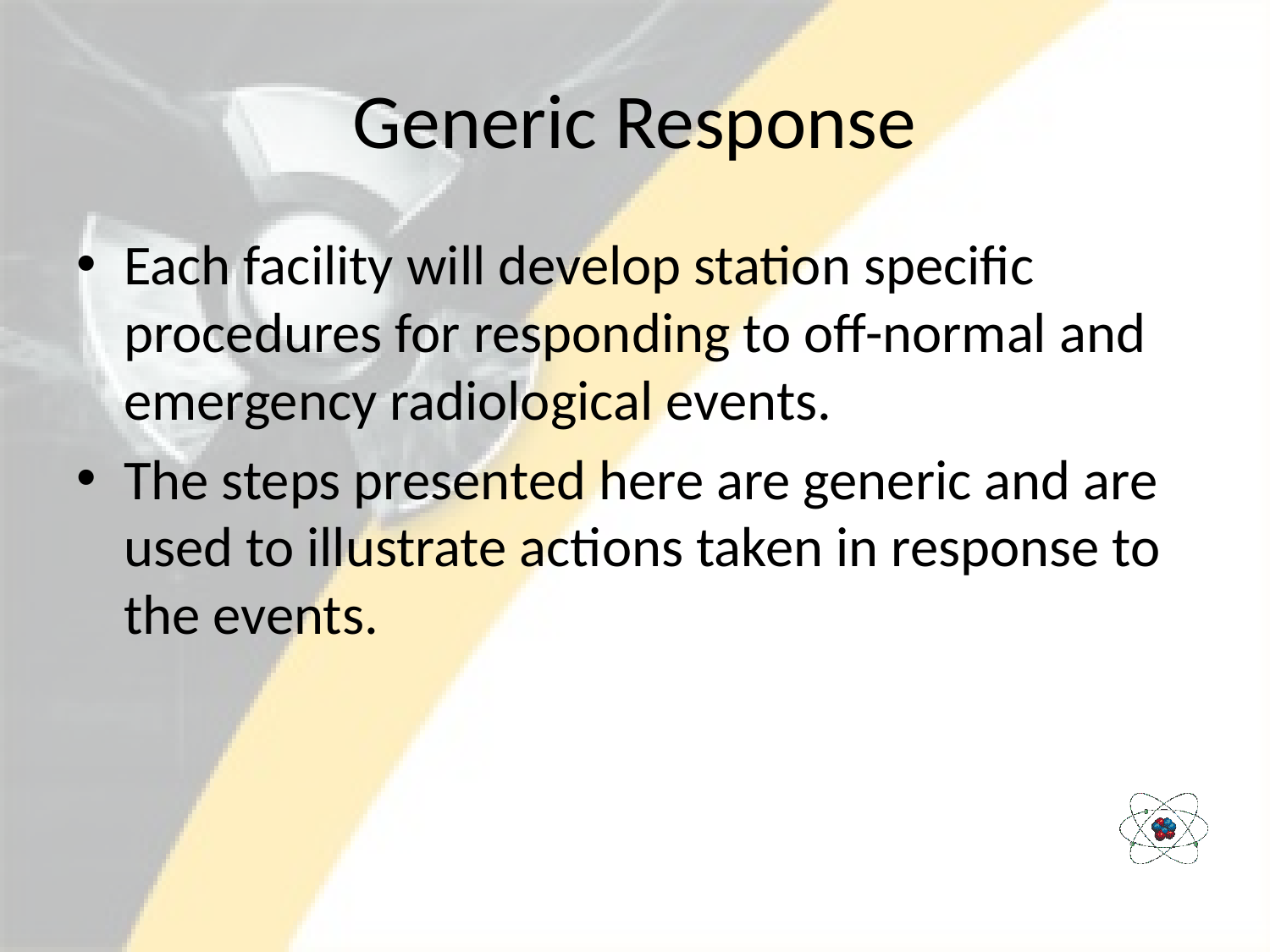

# Generic Response
Each facility will develop station specific procedures for responding to off-normal and emergency radiological events.
The steps presented here are generic and are used to illustrate actions taken in response to the events.